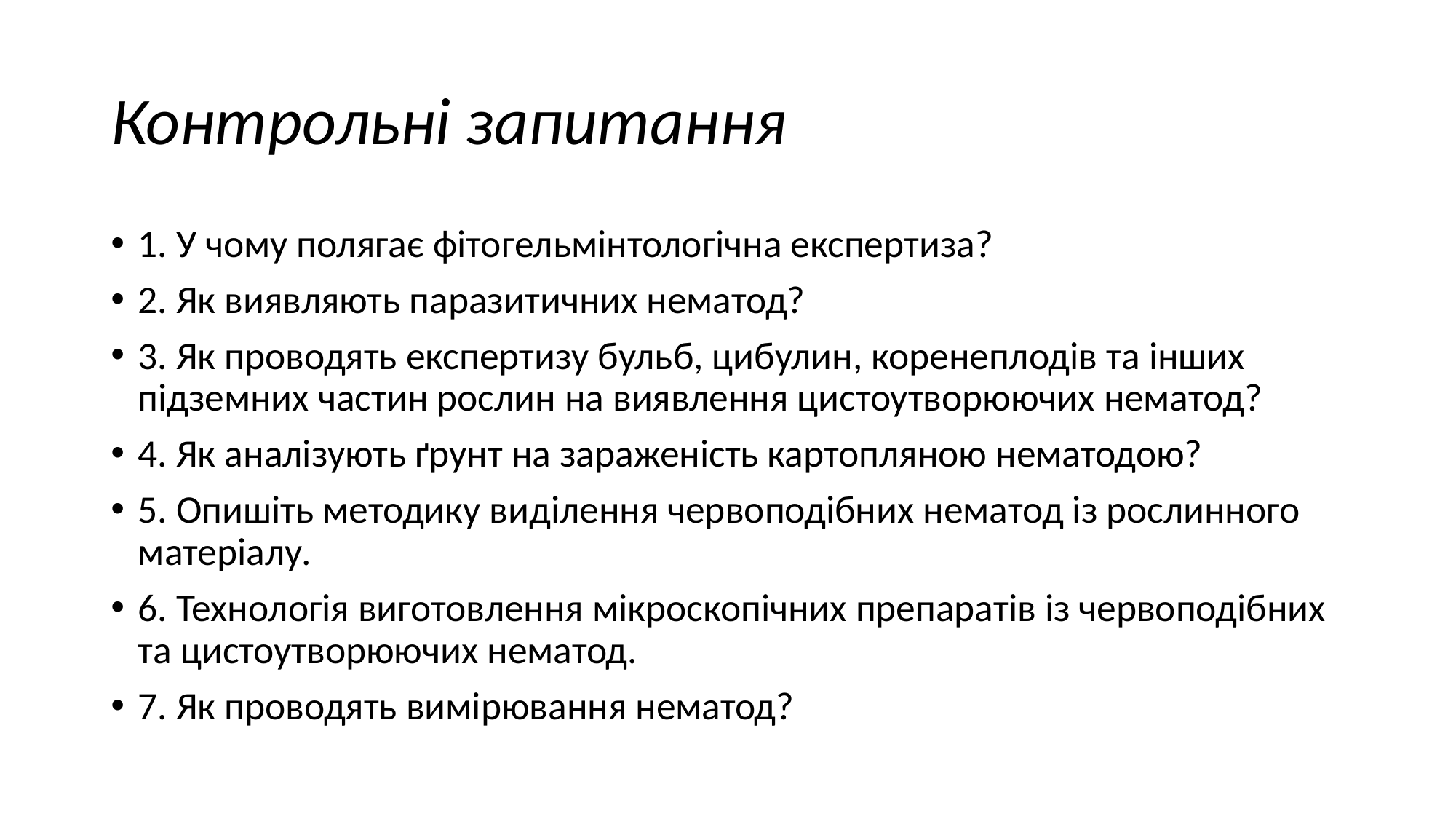

# Контрольні запитання
1. У чому полягає фітогельмінтологічна експертиза?
2. Як виявляють паразитичних нематод?
3. Як проводять експертизу бульб, цибулин, коренеплодів та інших підземних частин рослин на виявлення цистоутворюючих нематод?
4. Як аналізують ґрунт на зараженість картопляною нематодою?
5. Опишіть методику виділення червоподібних нематод із рослинного матеріалу.
6. Технологія виготовлення мікроскопічних препаратів із червоподібних та цистоутворюючих нематод.
7. Як проводять вимірювання нематод?